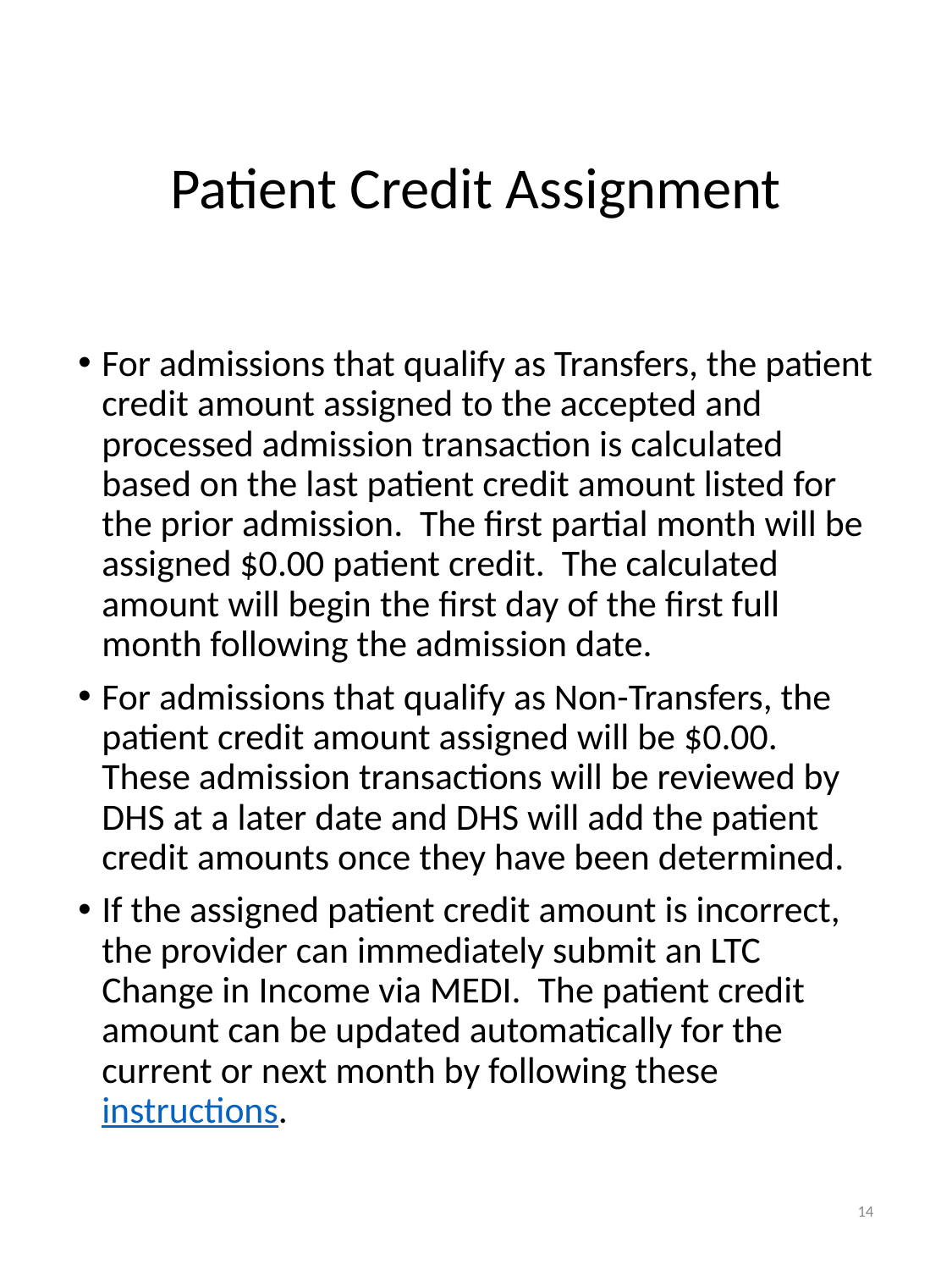

# Patient Credit Assignment
For admissions that qualify as Transfers, the patient credit amount assigned to the accepted and processed admission transaction is calculated based on the last patient credit amount listed for the prior admission.  The first partial month will be assigned $0.00 patient credit.  The calculated amount will begin the first day of the first full month following the admission date.
For admissions that qualify as Non-Transfers, the patient credit amount assigned will be $0.00.  These admission transactions will be reviewed by DHS at a later date and DHS will add the patient credit amounts once they have been determined.
If the assigned patient credit amount is incorrect, the provider can immediately submit an LTC Change in Income via MEDI.  The patient credit amount can be updated automatically for the current or next month by following these instructions.

14